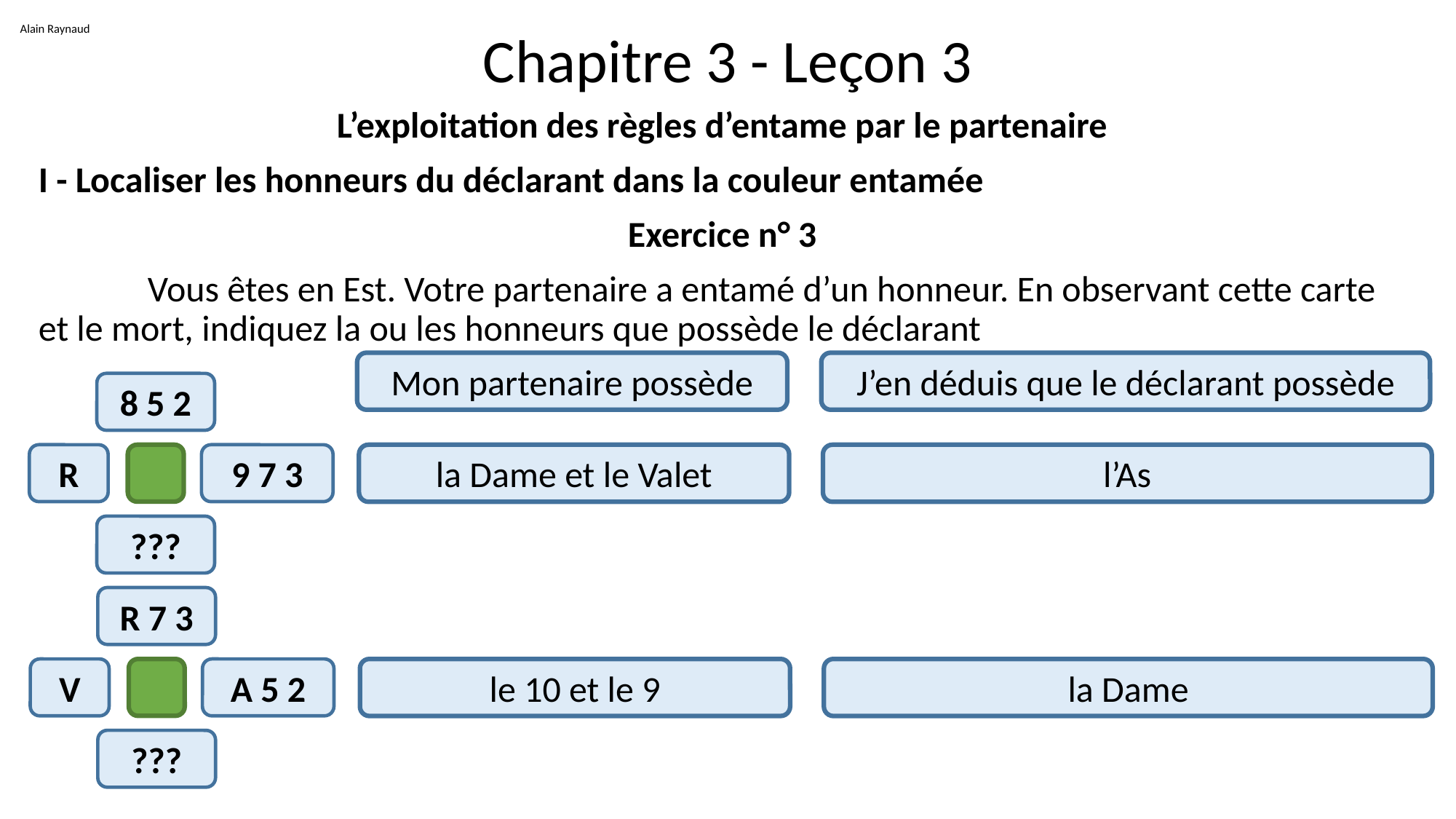

Alain Raynaud
# Chapitre 3 - Leçon 3
L’exploitation des règles d’entame par le partenaire
I - Localiser les honneurs du déclarant dans la couleur entamée
Exercice n° 3
	Vous êtes en Est. Votre partenaire a entamé d’un honneur. En observant cette carte et le mort, indiquez la ou les honneurs que possède le déclarant
J’en déduis que le déclarant possède
Mon partenaire possède
8 5 2
R

9 7 3
???
la Dame et le Valet
l’As
R 7 3
V

A 5 2
???
le 10 et le 9
la Dame